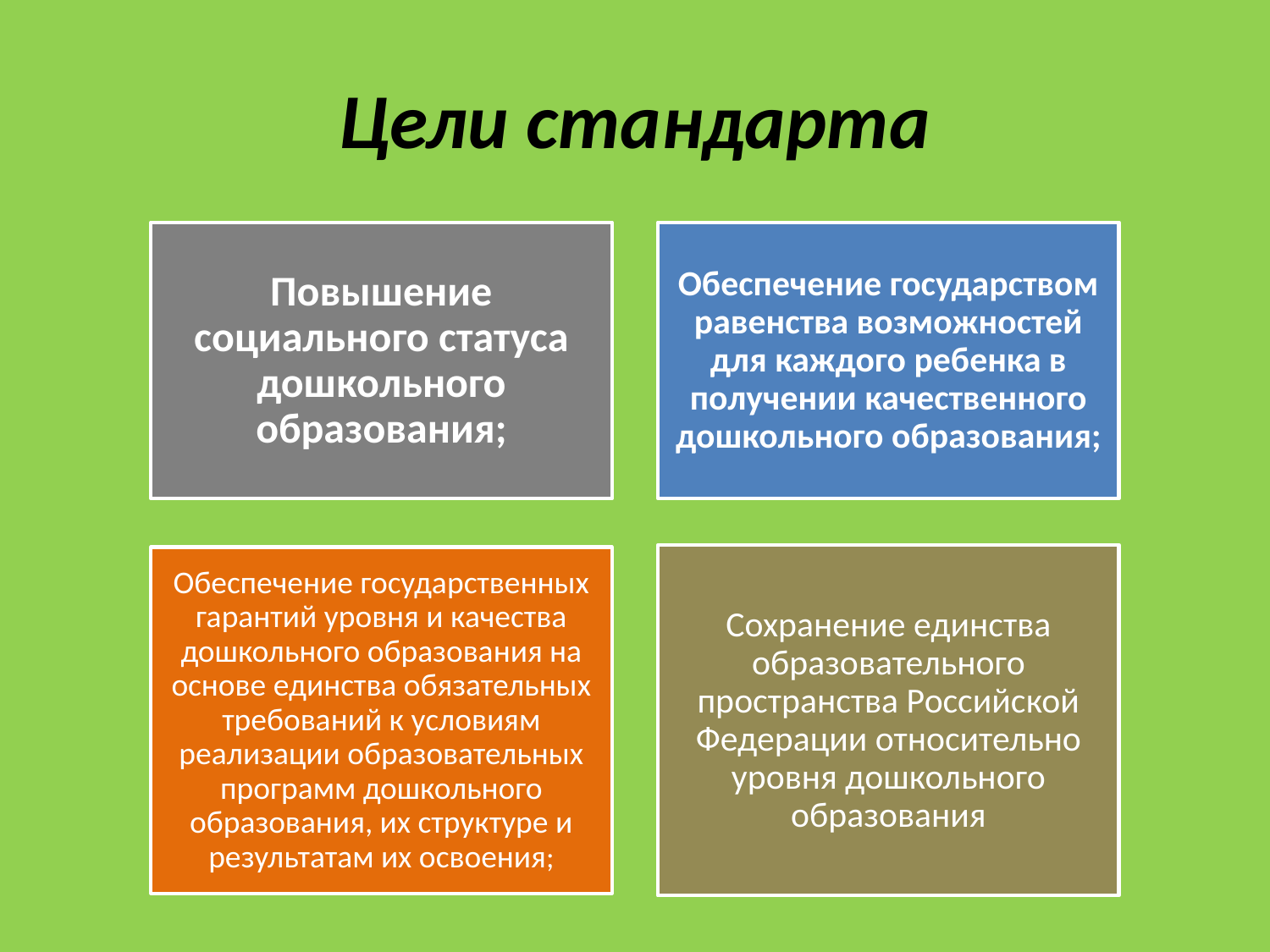

# Цели стандарта
Повышение социального статуса дошкольного образования;
Обеспечение государством равенства возможностей для каждого ребенка в получении качественного дошкольного образования;
Обеспечение государственных гарантий уровня и качества дошкольного образования на основе единства обязательных требований к условиям реализации образовательных программ дошкольного образования, их структуре и результатам их освоения;
Сохранение единства образовательного пространства Российской Федерации относительно уровня дошкольного образования